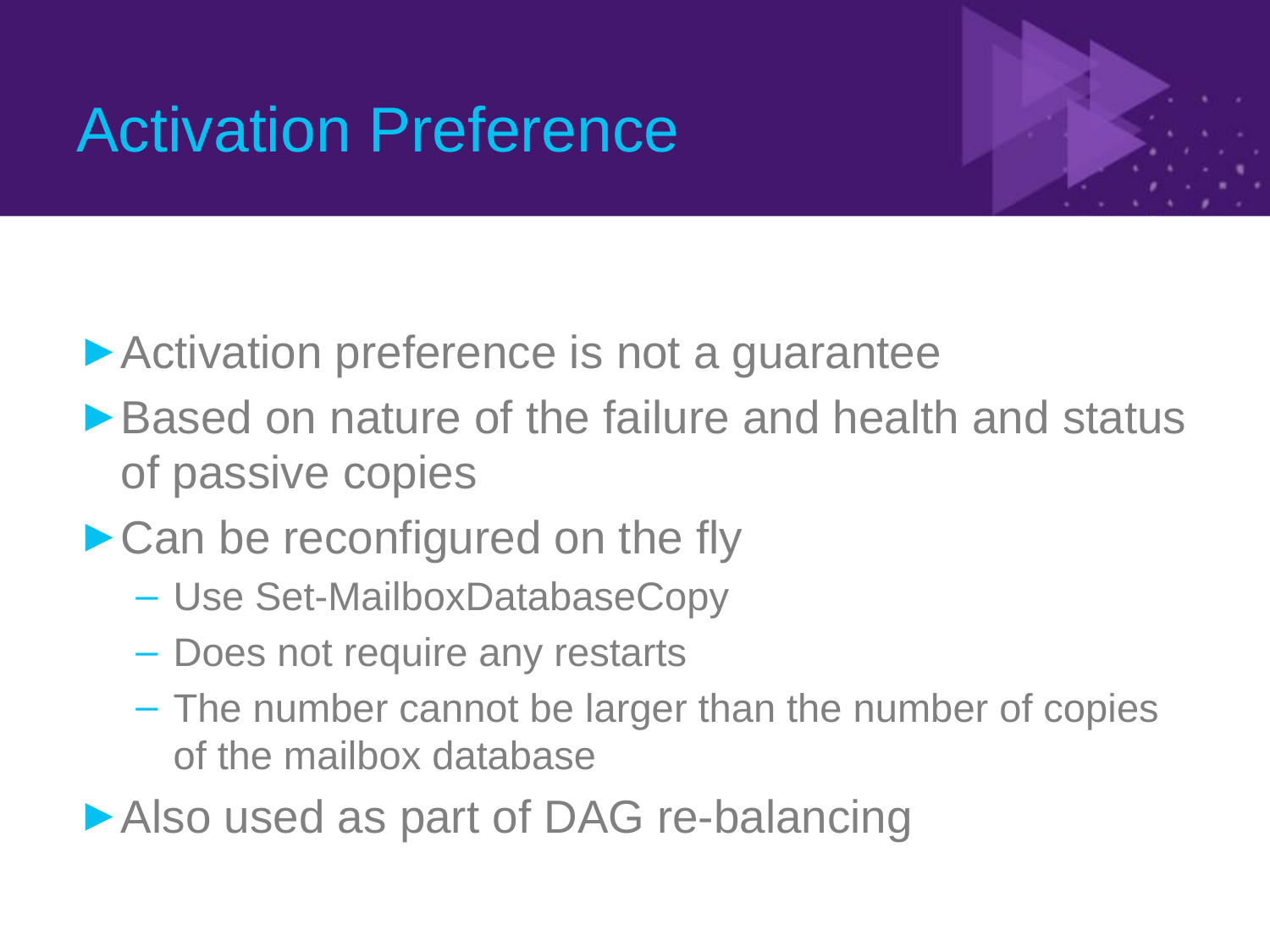

# Activation Preference
Activation preference is not a guarantee
Based on nature of the failure and health and status of passive copies
Can be reconfigured on the fly
Use Set-MailboxDatabaseCopy
Does not require any restarts
The number cannot be larger than the number of copies of the mailbox database
Also used as part of DAG re-balancing